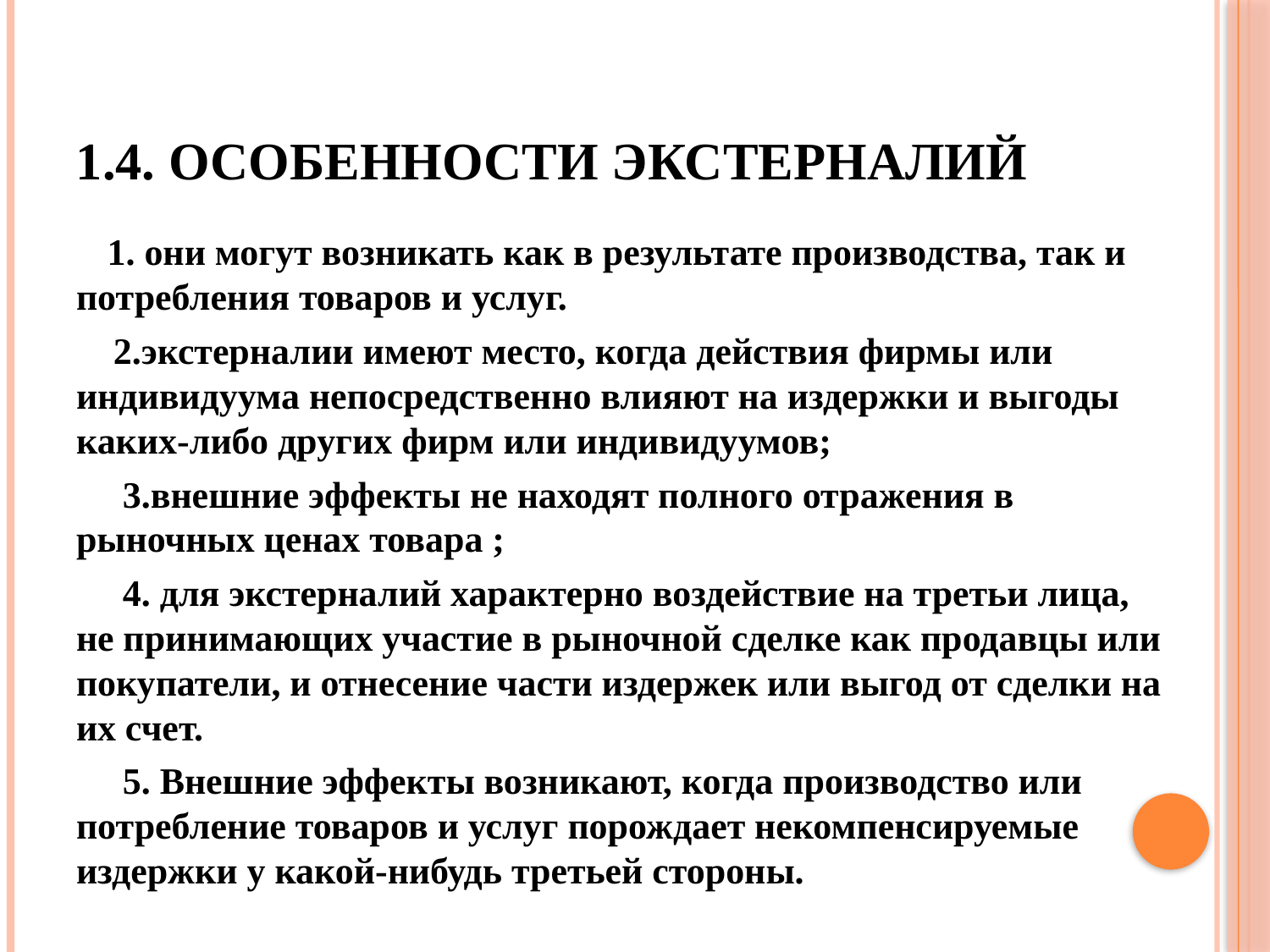

# 1.4. Особенности экстерналий
   1. они могут возникать как в результате производства, так и потребления товаров и услуг.
    2.экстерналии имеют место, когда действия фирмы или индивидуума непосредственно влияют на издержки и выгоды каких-либо других фирм или индивидуумов;
     3.внешние эффекты не находят полного отражения в рыночных ценах товара ;
     4. для экстерналий характерно воздействие на третьи лица, не принимающих участие в рыночной сделке как продавцы или покупатели, и отнесение части издержек или выгод от сделки на их счет.
     5. Внешние эффекты возникают, когда производство или потребление товаров и услуг порождает некомпенсируемые издержки у какой-нибудь третьей стороны.